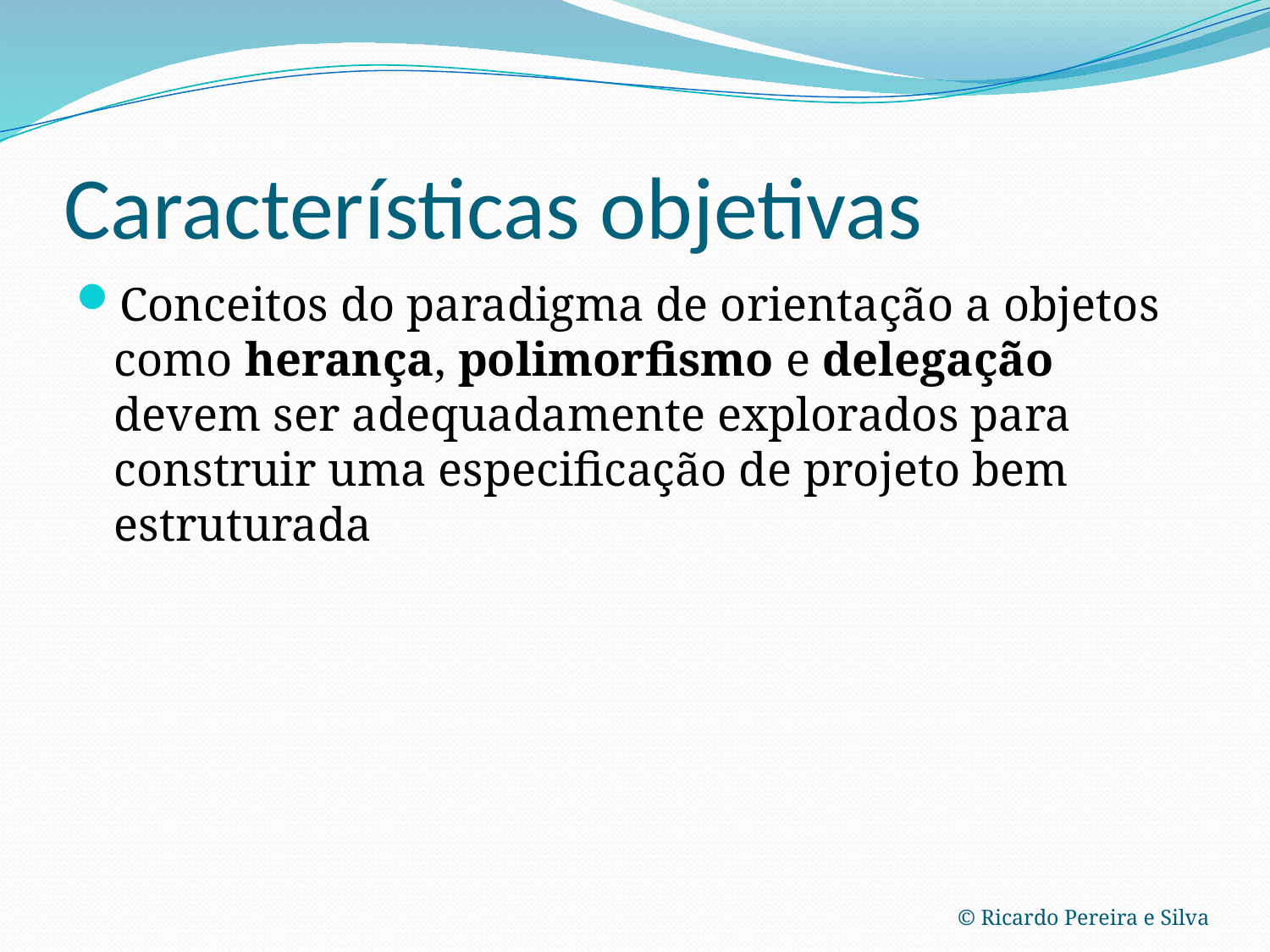

# Características objetivas
Conceitos do paradigma de orientação a objetos como herança, polimorfismo e delegação devem ser adequadamente explorados para construir uma especificação de projeto bem estruturada
© Ricardo Pereira e Silva